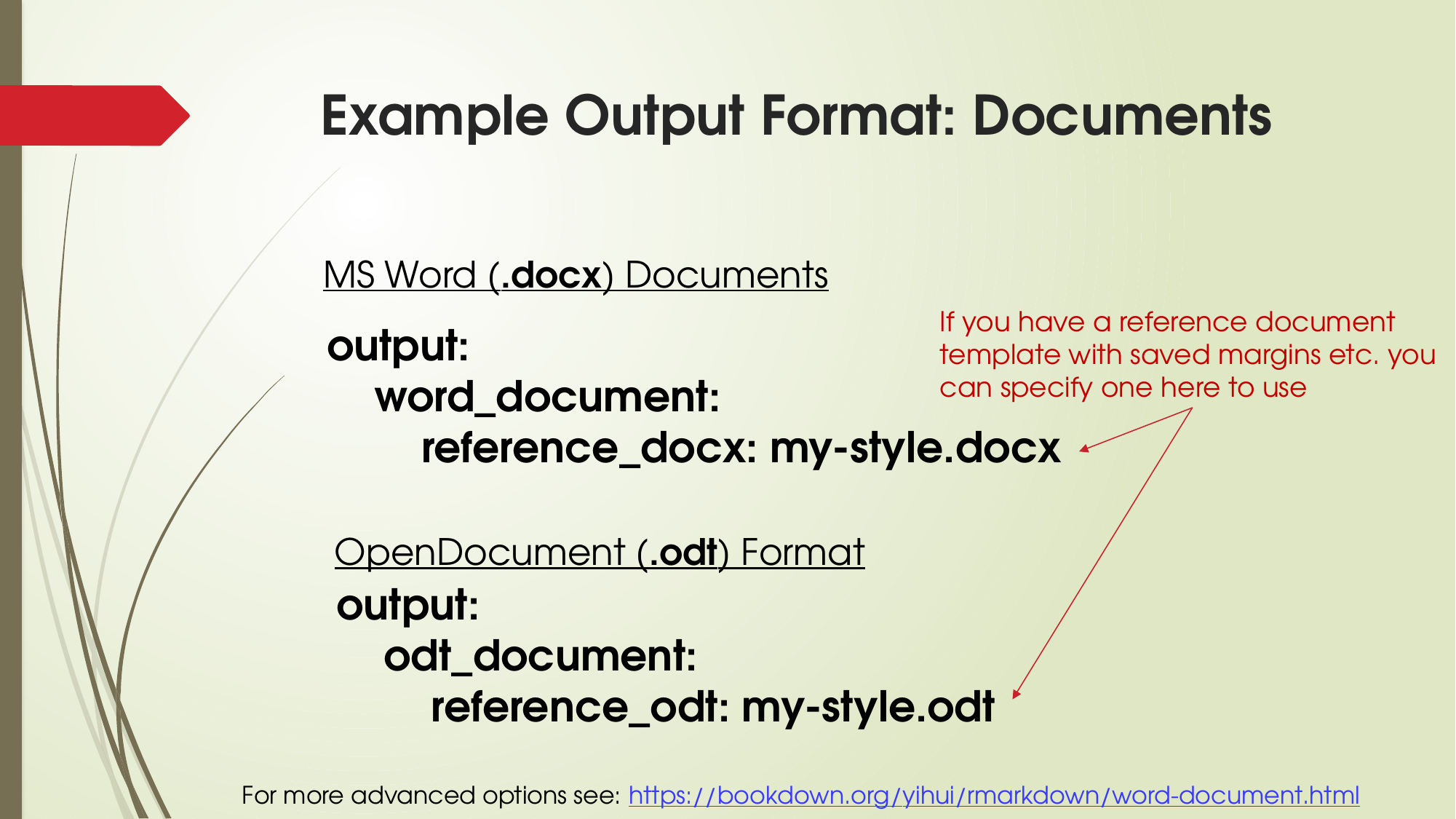

# Example Output Format: Documents
MS Word (.docx) Documents
If you have a reference document template with saved margins etc. you can specify one here to use
output:
    word_document:
        reference_docx: my-style.docx
OpenDocument (.odt) Format
output:
    odt_document:
        reference_odt: my-style.odt
For more advanced options see: https://bookdown.org/yihui/rmarkdown/word-document.html